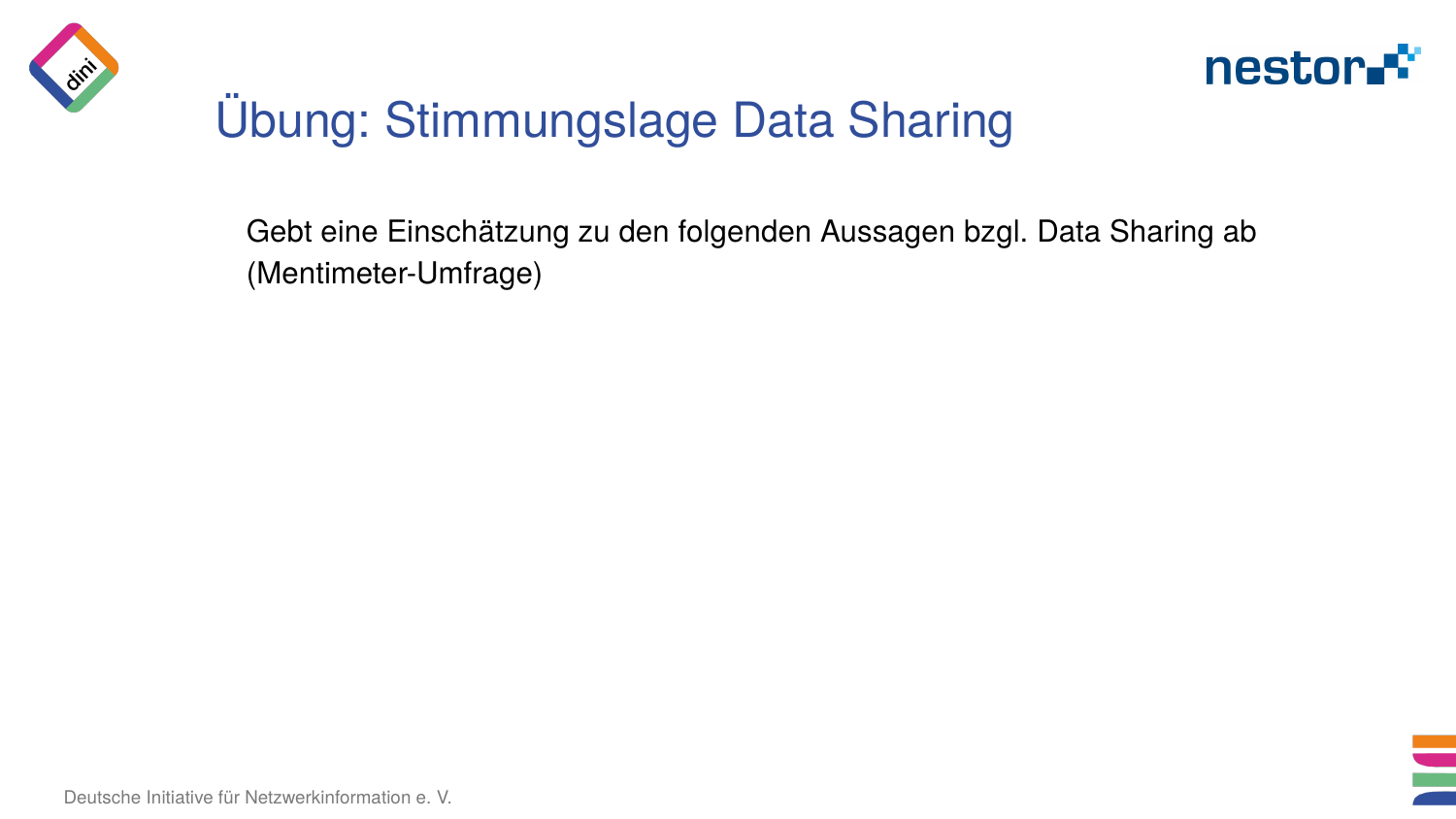

# Übung: Stimmungslage Data Sharing
Gebt eine Einschätzung zu den folgenden Aussagen bzgl. Data Sharing ab (Mentimeter-Umfrage)